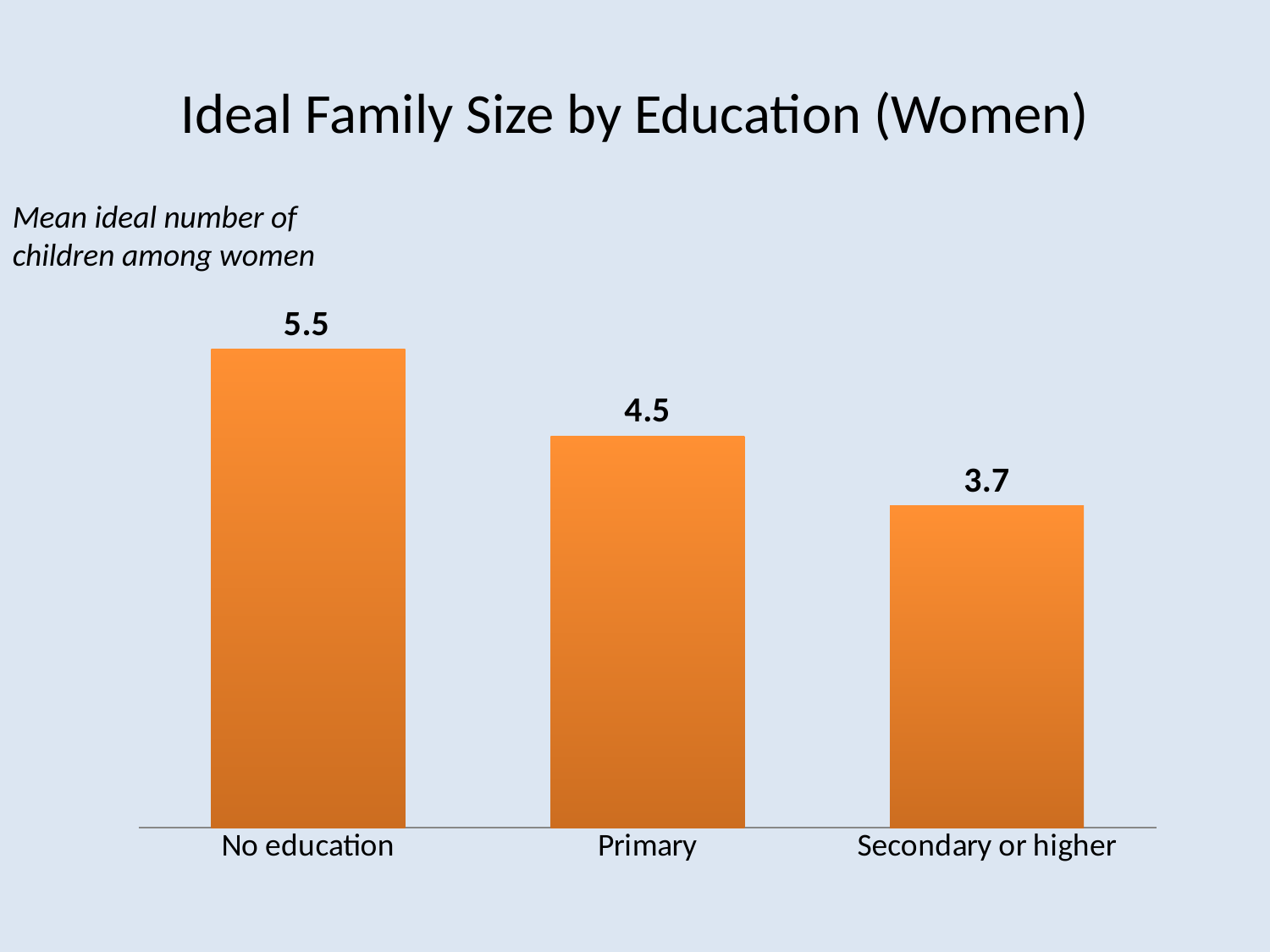

# Ideal Family Size by Education (Women)
Mean ideal number of children among women

### Chart

| Category | Series 1 |
|---|---|
| No education | 5.5 |
| Primary | 4.5 |
| Secondary or higher | 3.7 |